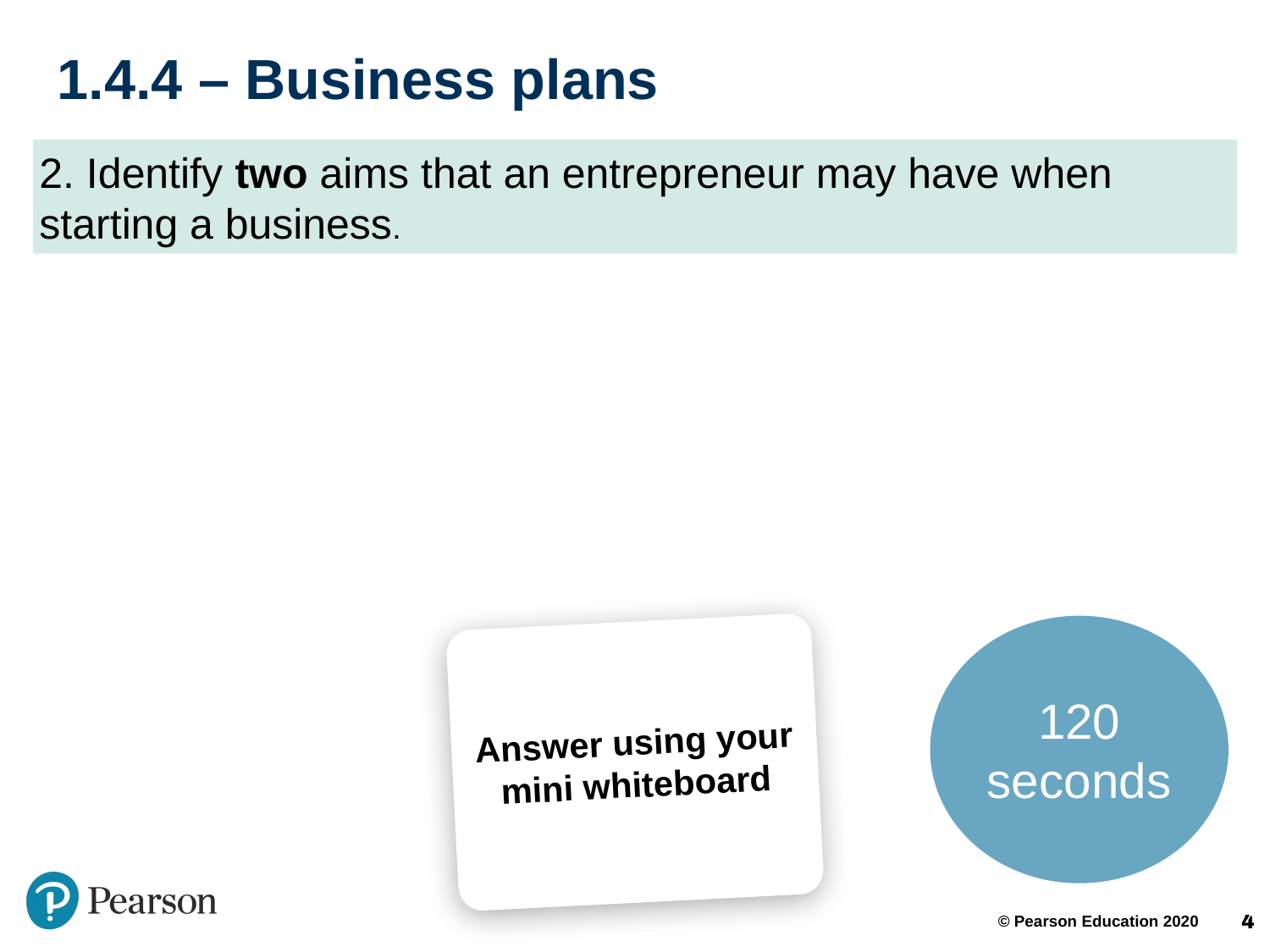

# 1.4.4 – Business plans
2. Identify two aims that an entrepreneur may have when starting a business.

120 seconds

Answer using your mini whiteboard

4